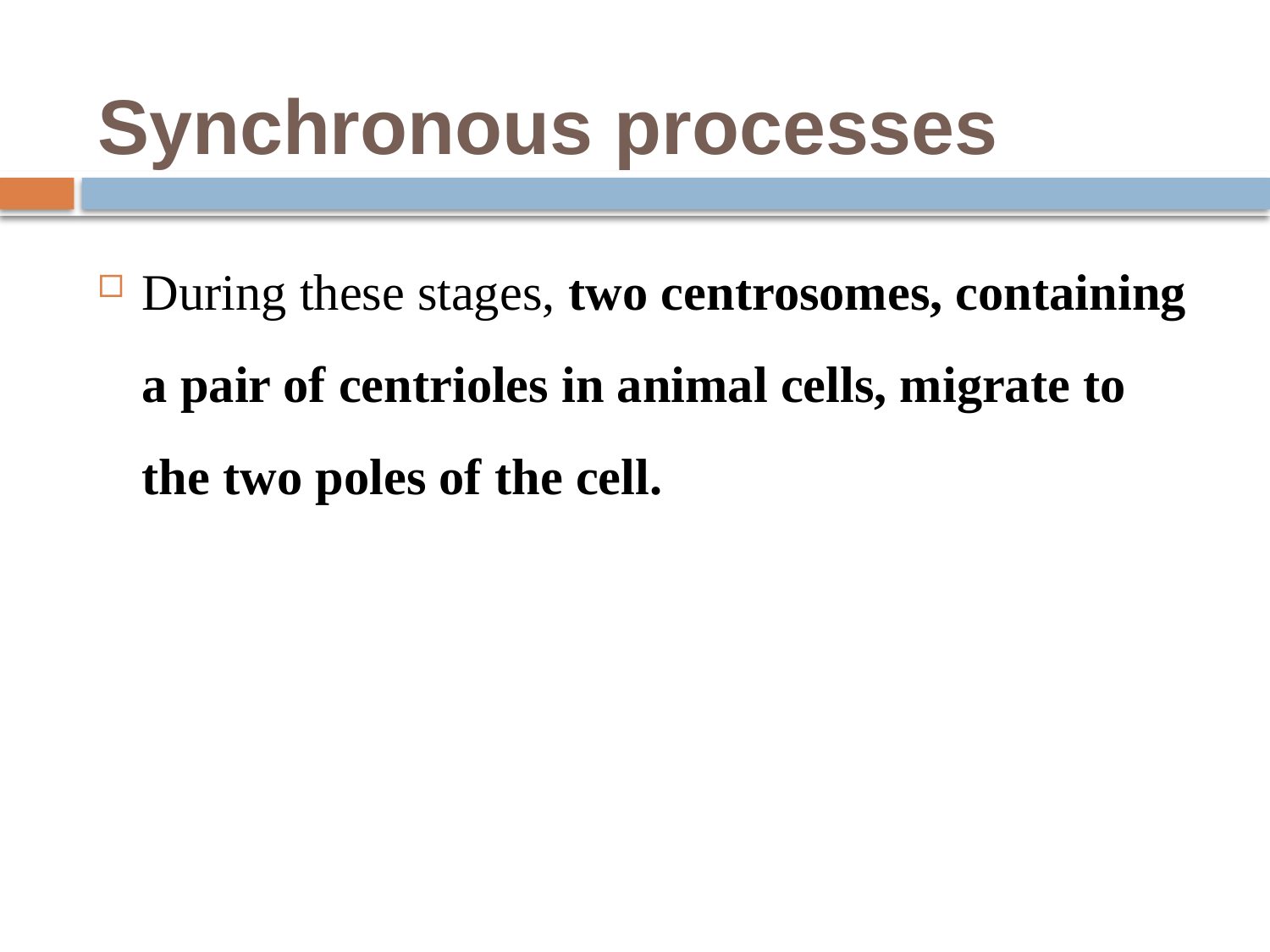

# Synchronous processes
During these stages, two centrosomes, containing a pair of centrioles in animal cells, migrate to the two poles of the cell.